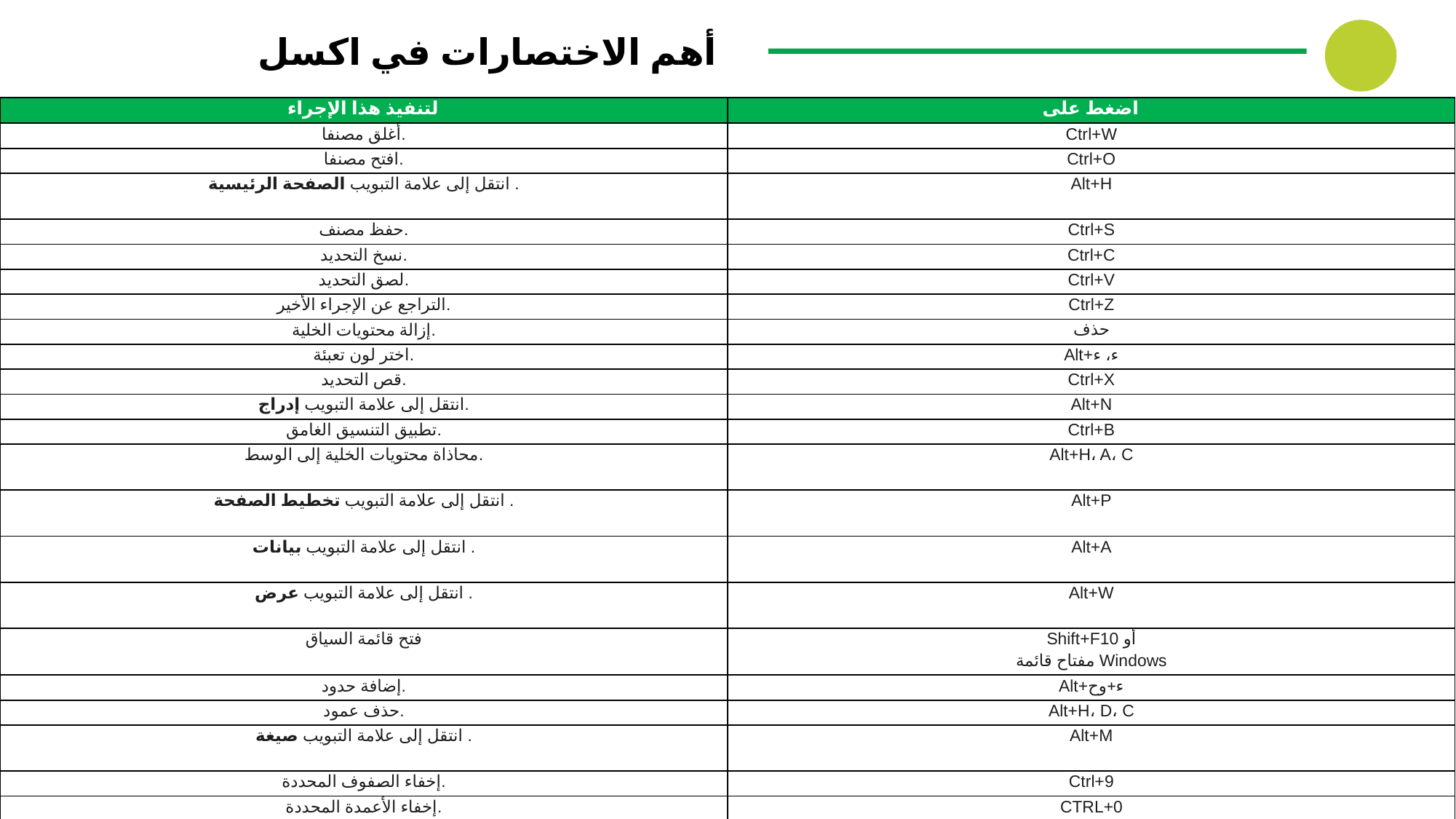

أهم الاختصارات في اكسل

| لتنفيذ هذا الإجراء | اضغط على |
| --- | --- |
| أغلق مصنفا. | Ctrl+W |
| افتح مصنفا. | Ctrl+O |
| انتقل إلى علامة التبويب الصفحة الرئيسية . | Alt+H |
| حفظ مصنف. | Ctrl+S |
| نسخ التحديد. | Ctrl+C |
| لصق التحديد. | Ctrl+V |
| التراجع عن الإجراء الأخير. | Ctrl+Z |
| إزالة محتويات الخلية. | حذف |
| اختر لون تعبئة. | Alt+ء، ء |
| قص التحديد. | Ctrl+X |
| انتقل إلى علامة التبويب إدراج. | Alt+N |
| تطبيق التنسيق الغامق. | Ctrl+B |
| محاذاة محتويات الخلية إلى الوسط. | Alt+H،‏ A،‏ C |
| انتقل إلى علامة التبويب تخطيط الصفحة . | Alt+P |
| انتقل إلى علامة التبويب بيانات . | Alt+A |
| انتقل إلى علامة التبويب عرض . | Alt+W |
| فتح قائمة السياق | Shift+F10 أو مفتاح قائمة Windows |
| إضافة حدود. | Alt+ء+وح |
| حذف عمود. | Alt+H،‏ D،‏ C |
| انتقل إلى علامة التبويب صيغة . | Alt+M |
| إخفاء الصفوف المحددة. | Ctrl+9 |
| إخفاء الأعمدة المحددة. | CTRL+0 |